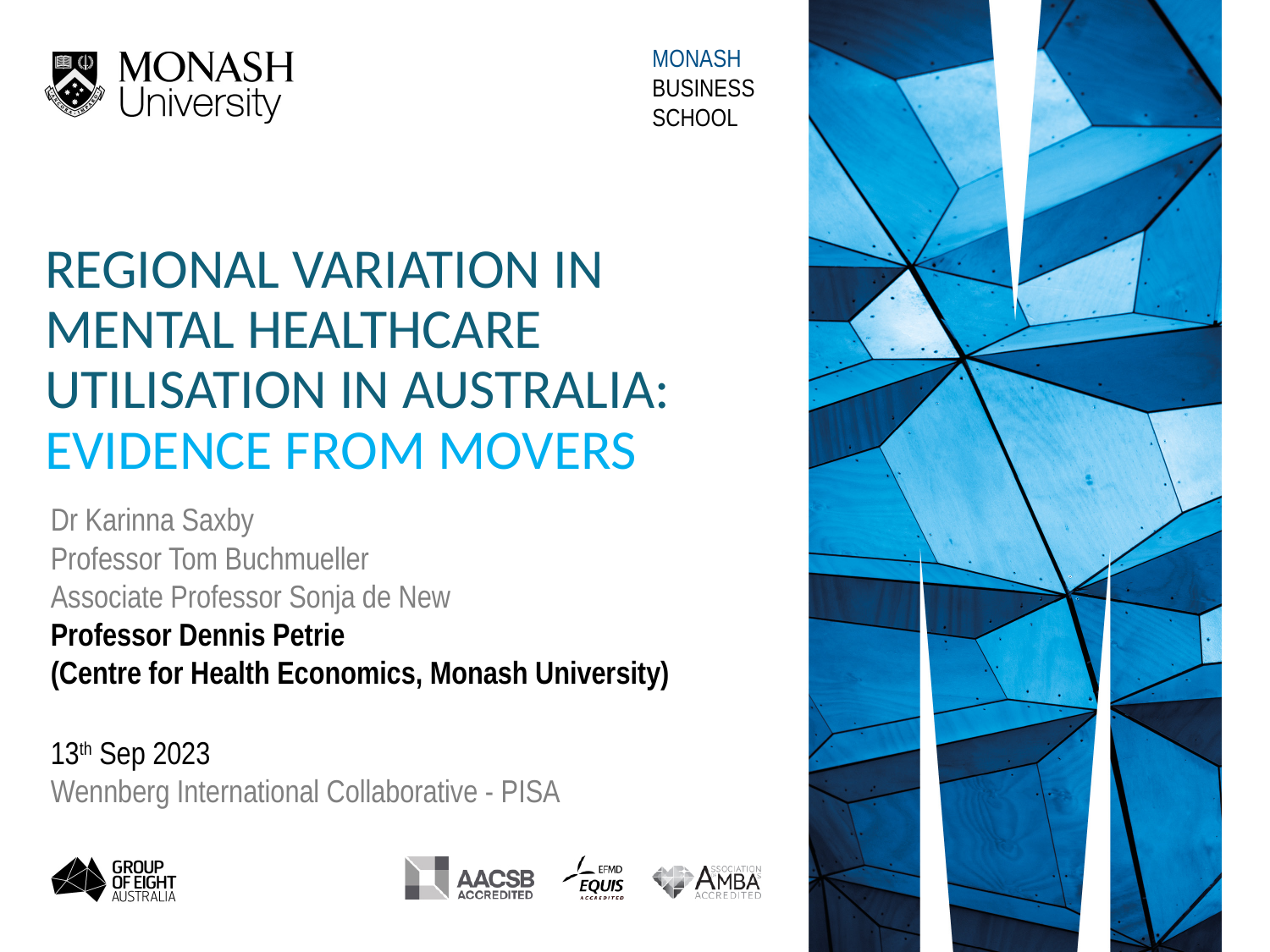

Regional variation in mental healthcare utilisation in Australia:
Evidence from movers
Dr Karinna Saxby
Professor Tom Buchmueller
Associate Professor Sonja de New
Professor Dennis Petrie
(Centre for Health Economics, Monash University)

13th Sep 2023
Wennberg International Collaborative - PISA